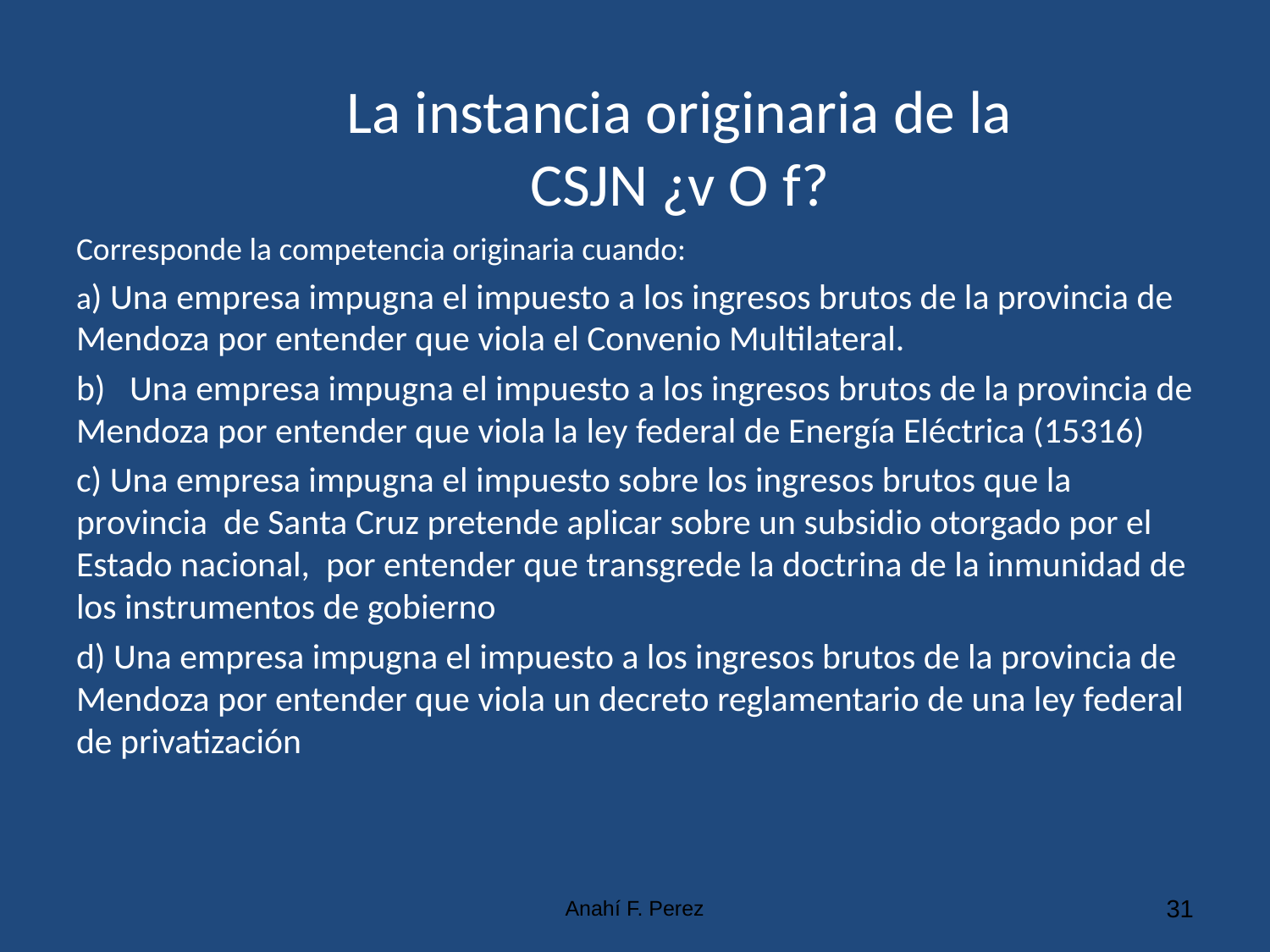

# La instancia originaria de la CSJN ¿v O f?
Corresponde la competencia originaria cuando:
a) Una empresa impugna el impuesto a los ingresos brutos de la provincia de Mendoza por entender que viola el Convenio Multilateral.
b)   Una empresa impugna el impuesto a los ingresos brutos de la provincia de Mendoza por entender que viola la ley federal de Energía Eléctrica (15316)
c) Una empresa impugna el impuesto sobre los ingresos brutos que la provincia  de Santa Cruz pretende aplicar sobre un subsidio otorgado por el Estado nacional,  por entender que transgrede la doctrina de la inmunidad de los instrumentos de gobierno
d) Una empresa impugna el impuesto a los ingresos brutos de la provincia de Mendoza por entender que viola un decreto reglamentario de una ley federal de privatización
Anahí F. Perez
31